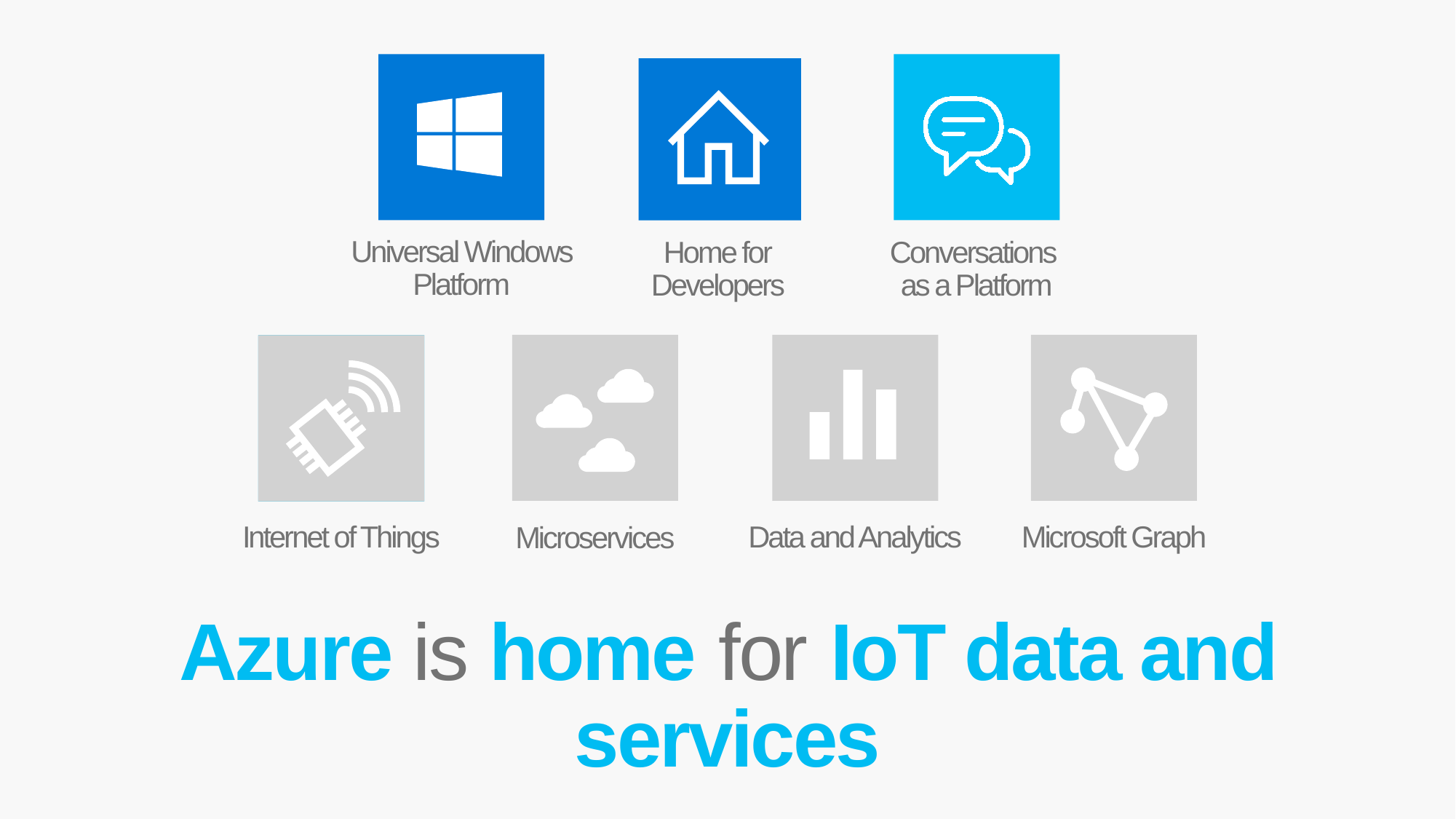

Universal Windows Platform

Home for
Developers
Conversations
as a Platform

Microservices

Data and Analytics

Microsoft Graph

Internet of Things
Azure is home for IoT data and services